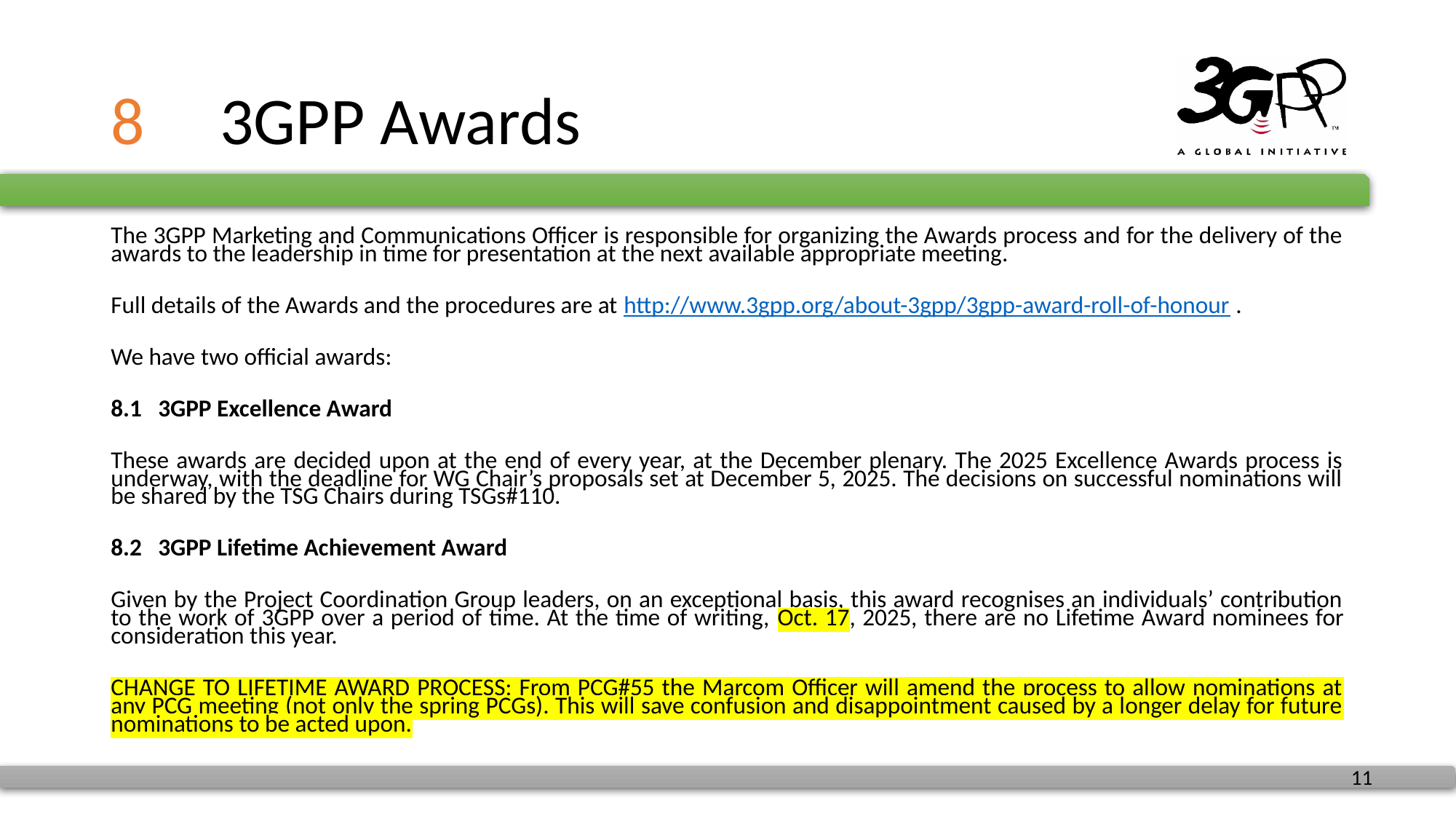

# 8	3GPP Awards
The 3GPP Marketing and Communications Officer is responsible for organizing the Awards process and for the delivery of the awards to the leadership in time for presentation at the next available appropriate meeting.
Full details of the Awards and the procedures are at http://www.3gpp.org/about-3gpp/3gpp-award-roll-of-honour .
We have two official awards:
8.1   3GPP Excellence Award
These awards are decided upon at the end of every year, at the December plenary. The 2025 Excellence Awards process is underway, with the deadline for WG Chair’s proposals set at December 5, 2025. The decisions on successful nominations will be shared by the TSG Chairs during TSGs#110.
8.2   3GPP Lifetime Achievement Award
Given by the Project Coordination Group leaders, on an exceptional basis, this award recognises an individuals’ contribution to the work of 3GPP over a period of time. At the time of writing, Oct. 17, 2025, there are no Lifetime Award nominees for consideration this year.
CHANGE TO LIFETIME AWARD PROCESS: From PCG#55 the Marcom Officer will amend the process to allow nominations at any PCG meeting (not only the spring PCGs). This will save confusion and disappointment caused by a longer delay for future nominations to be acted upon.